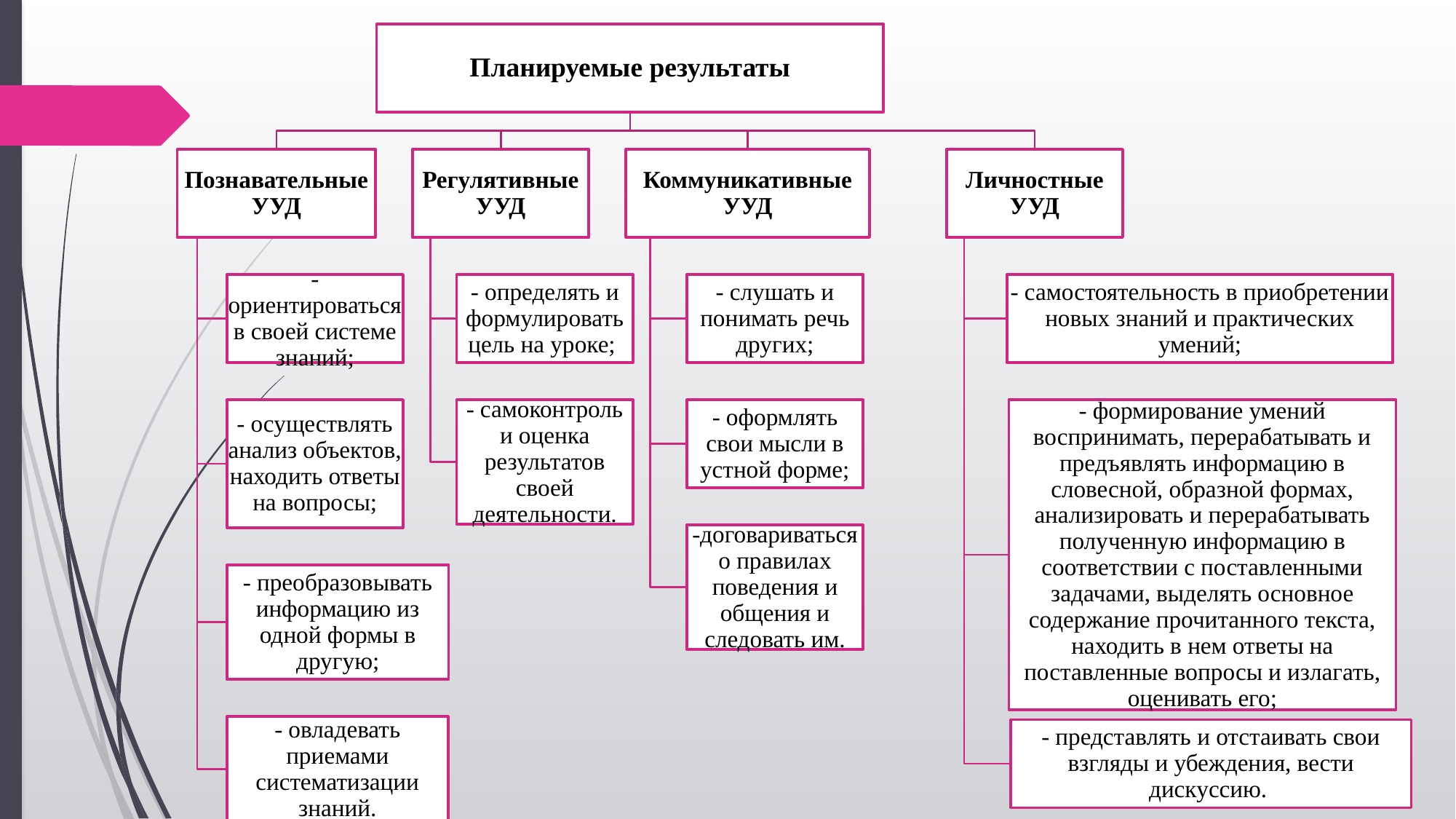

Планируемые результаты
Познавательные УУД
- ориентироваться в своей системе знаний;
- осуществлять анализ объектов, находить ответы на вопросы;
- преобразовывать информацию из одной формы в другую;
- овладевать приемами систематизации знаний.
Регулятивные УУД
- определять и формулировать цель на уроке;
- самоконтроль и оценка результатов своей деятельности.
Коммуникативные УУД
- слушать и понимать речь других;
- оформлять свои мысли в устной форме;
-договариваться о правилах поведения и общения и следовать им.
Личностные УУД
- самостоятельность в приобретении новых знаний и практических умений;
- формирование умений воспринимать, перерабатывать и предъявлять информацию в словесной, образной формах, анализировать и перерабатывать полученную информацию в соответствии с поставленными задачами, выделять основное содержание прочитанного текста, находить в нем ответы на поставленные вопросы и излагать, оценивать его;
- представлять и отстаивать свои взгляды и убеждения, вести дискуссию.